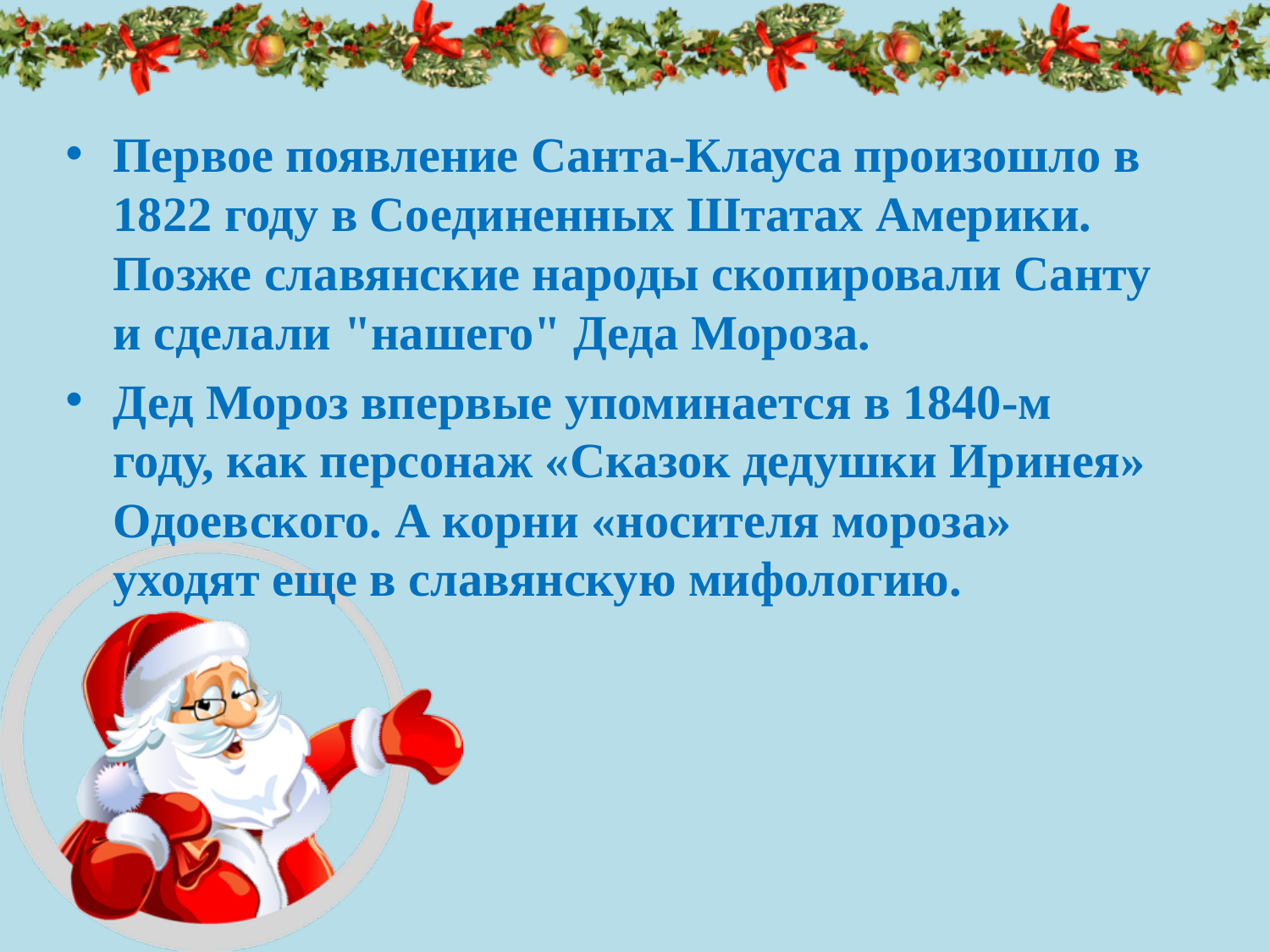

Первое появление Санта-Клауса произошло в 1822 году в Соединенных Штатах Америки. Позже славянские народы скопировали Санту и сделали "нашего" Деда Мороза.
Дед Мороз впервые упоминается в 1840-м году, как персонаж «Сказок дедушки Иринея» Одоевского. А корни «носителя мороза» уходят еще в славянскую мифологию.